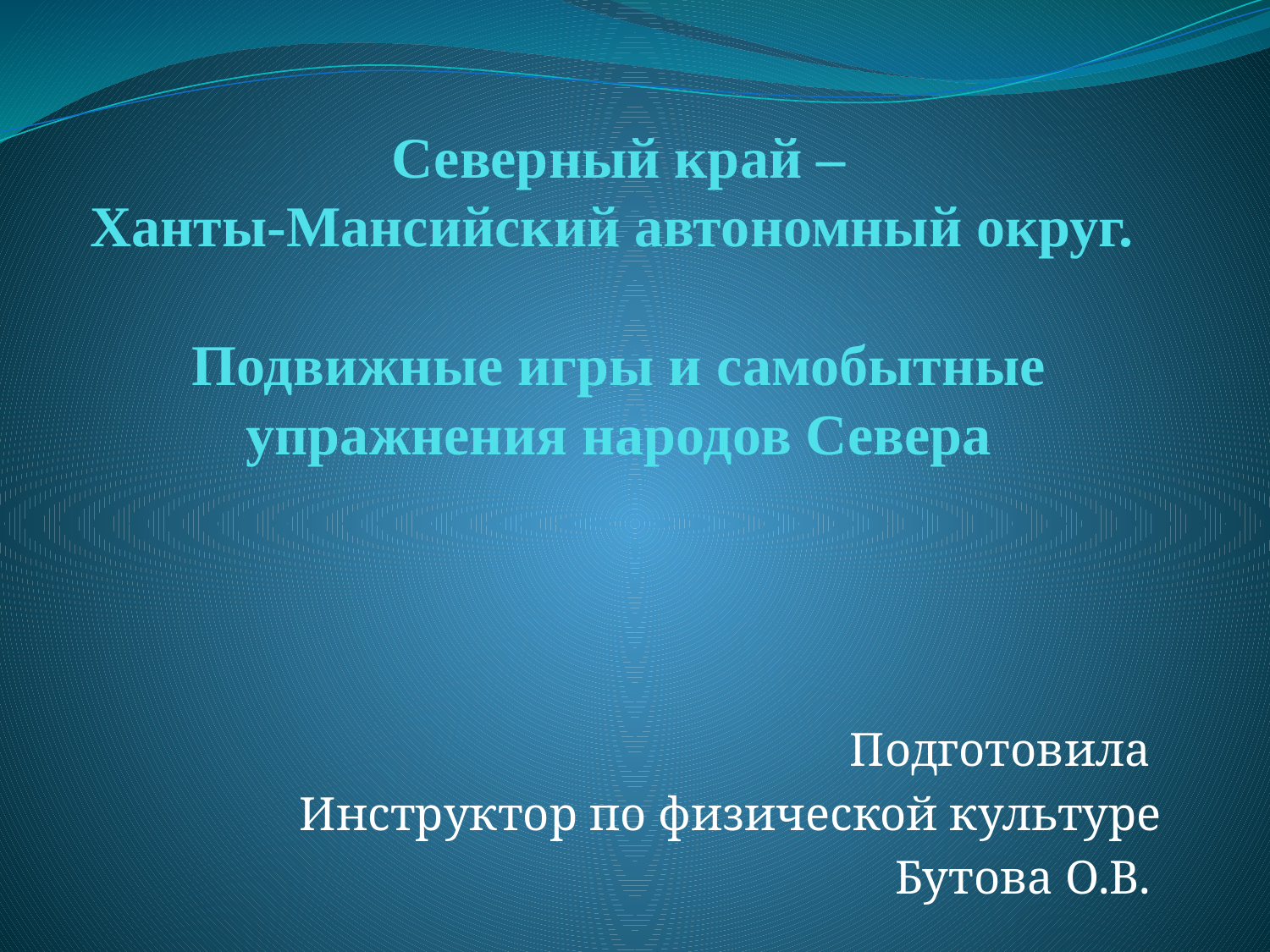

# Северный край – Ханты-Мансийский автономный округ. Подвижные игры и самобытные упражнения народов Севера
Подготовила
Инструктор по физической культуре
Бутова О.В.